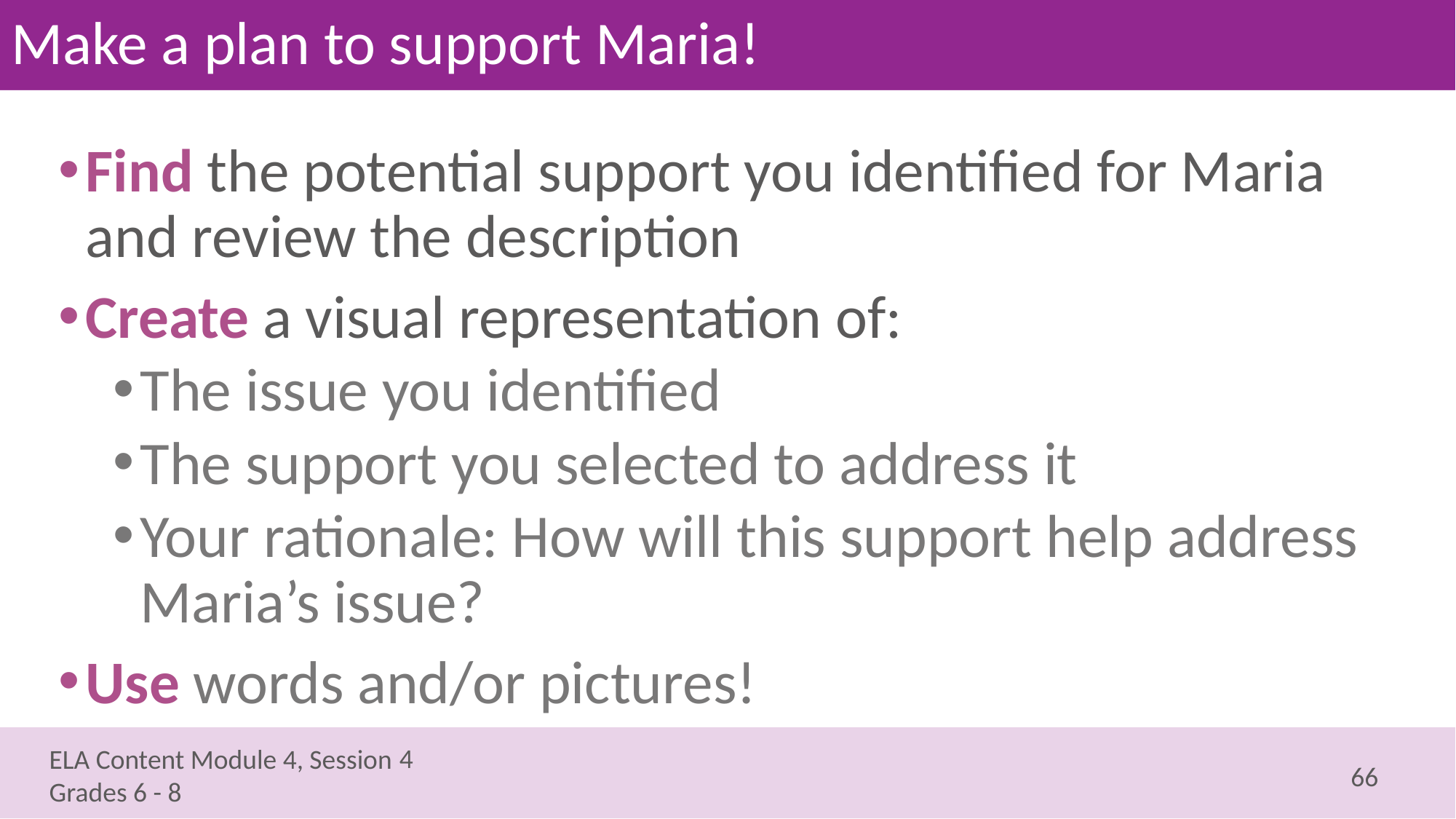

# Make a plan to support Maria!
Find the potential support you identified for Maria and review the description
Create a visual representation of:
The issue you identified
The support you selected to address it
Your rationale: How will this support help address Maria’s issue?
Use words and/or pictures!

4
66